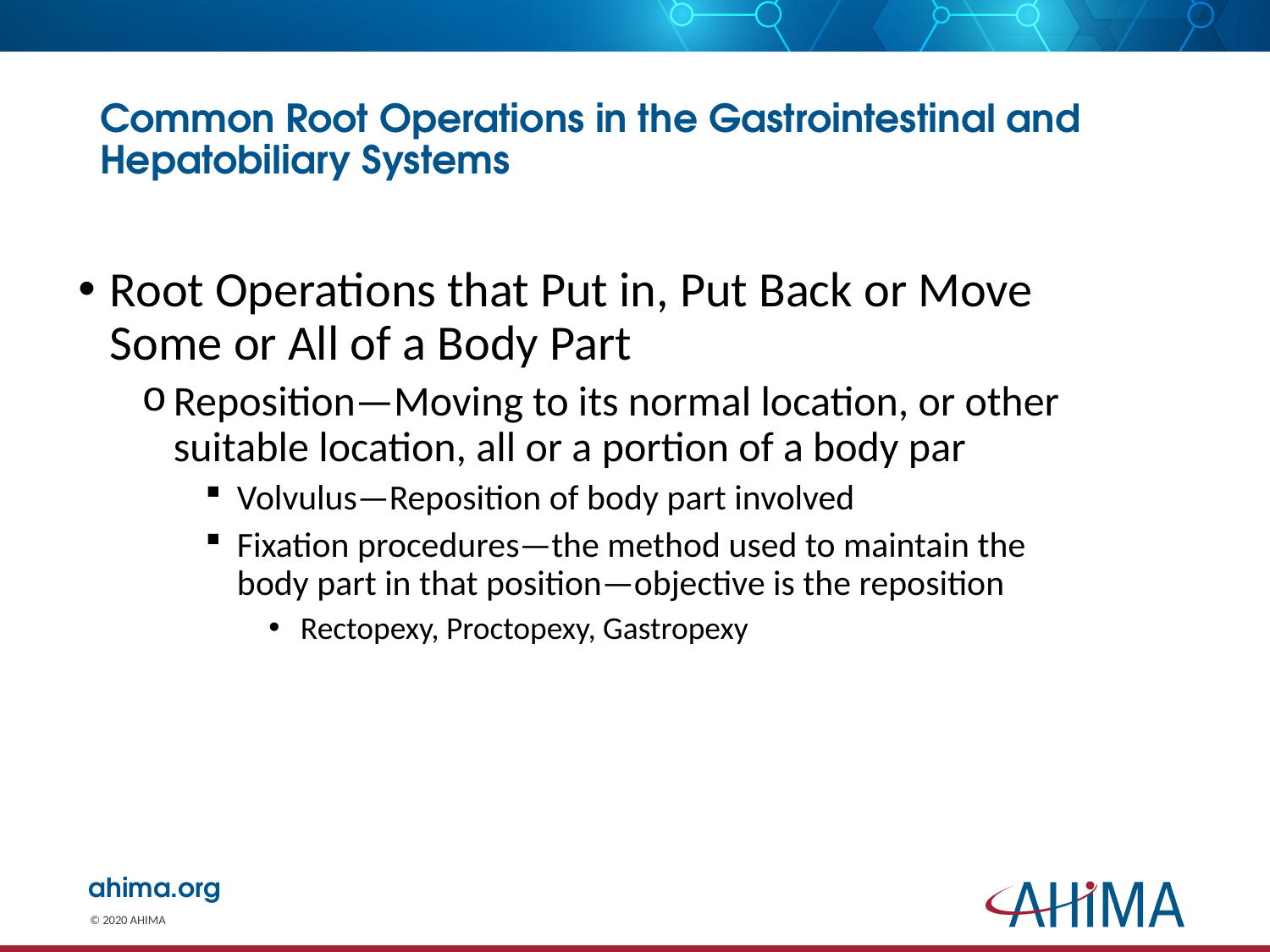

# Common Root Operations in the Gastrointestinal and Hepatobiliary Systems
Root Operations that Put in, Put Back or Move Some or All of a Body Part
Reposition—Moving to its normal location, or other suitable location, all or a portion of a body par
Volvulus—Reposition of body part involved
Fixation procedures—the method used to maintain the body part in that position—objective is the reposition
Rectopexy, Proctopexy, Gastropexy